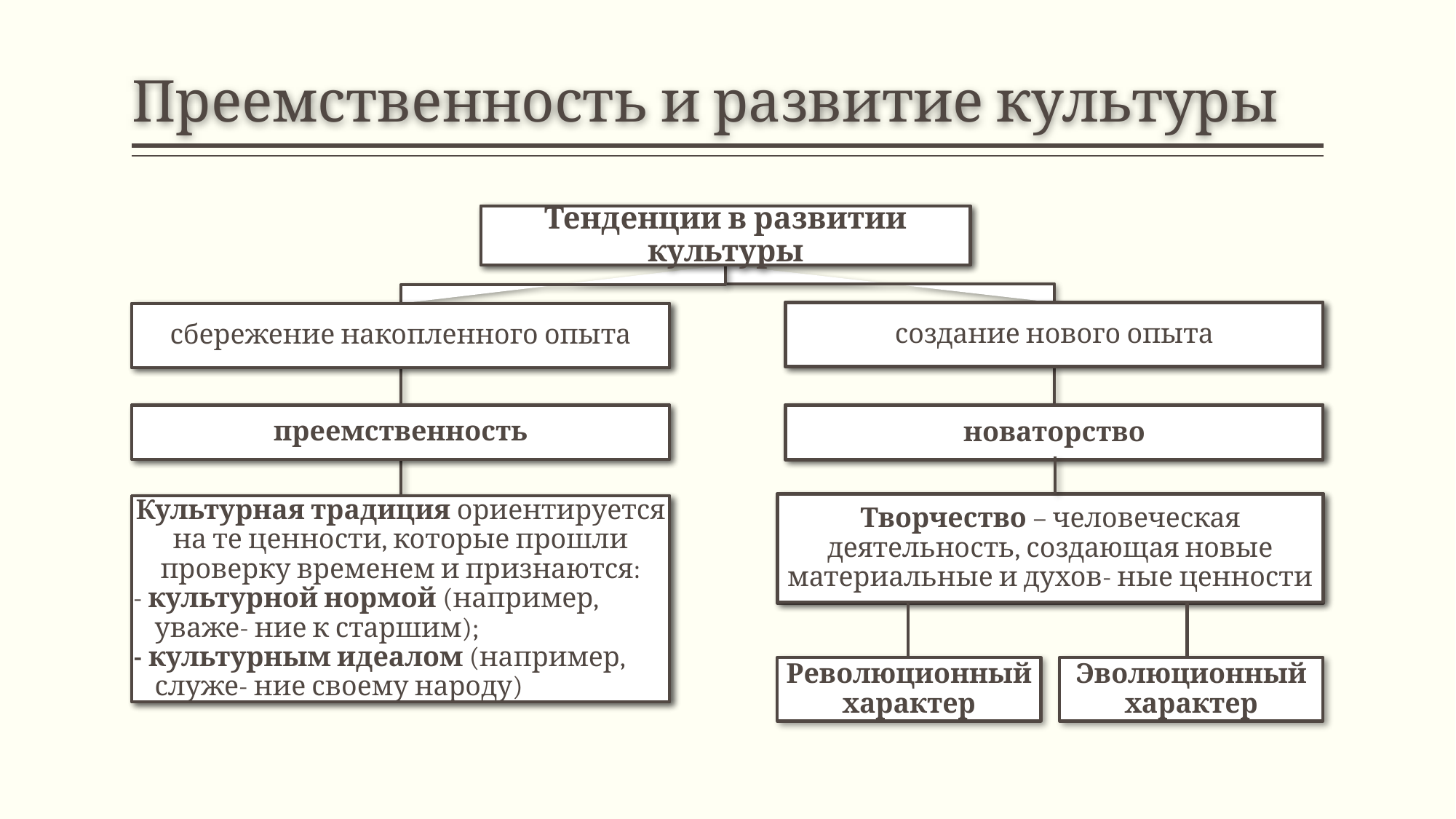

# Преемственность и развитие культуры

Тенденции в развитии культуры

создание нового опыта

сбережение накопленного опыта

преемственность

новаторство

Творчество – человеческая деятельность, создающая новые материальные и духов- ные ценности

Культурная традиция ориентируется на те ценности, которые прошли проверку временем и признаются:
- культурной нормой (например, уваже- ние к старшим);
- культурным идеалом (например, служе- ние своему народу)

Революционный характер
Эволюционный характер